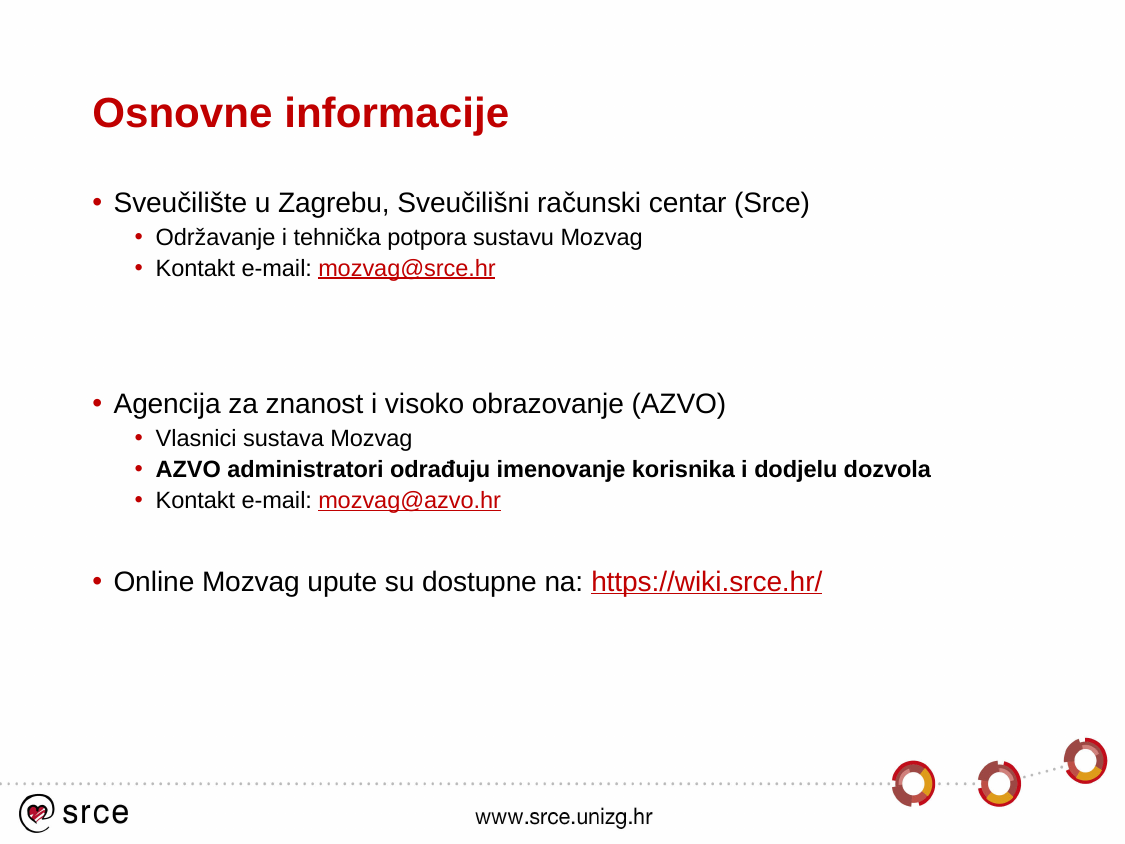

# Osnovne informacije
Sveučilište u Zagrebu, Sveučilišni računski centar (Srce)
Održavanje i tehnička potpora sustavu Mozvag
Kontakt e-mail: mozvag@srce.hr

Agencija za znanost i visoko obrazovanje (AZVO)
Vlasnici sustava Mozvag
AZVO administratori odrađuju imenovanje korisnika i dodjelu dozvola
Kontakt e-mail: mozvag@azvo.hr

Online Mozvag upute su dostupne na: https://wiki.srce.hr/